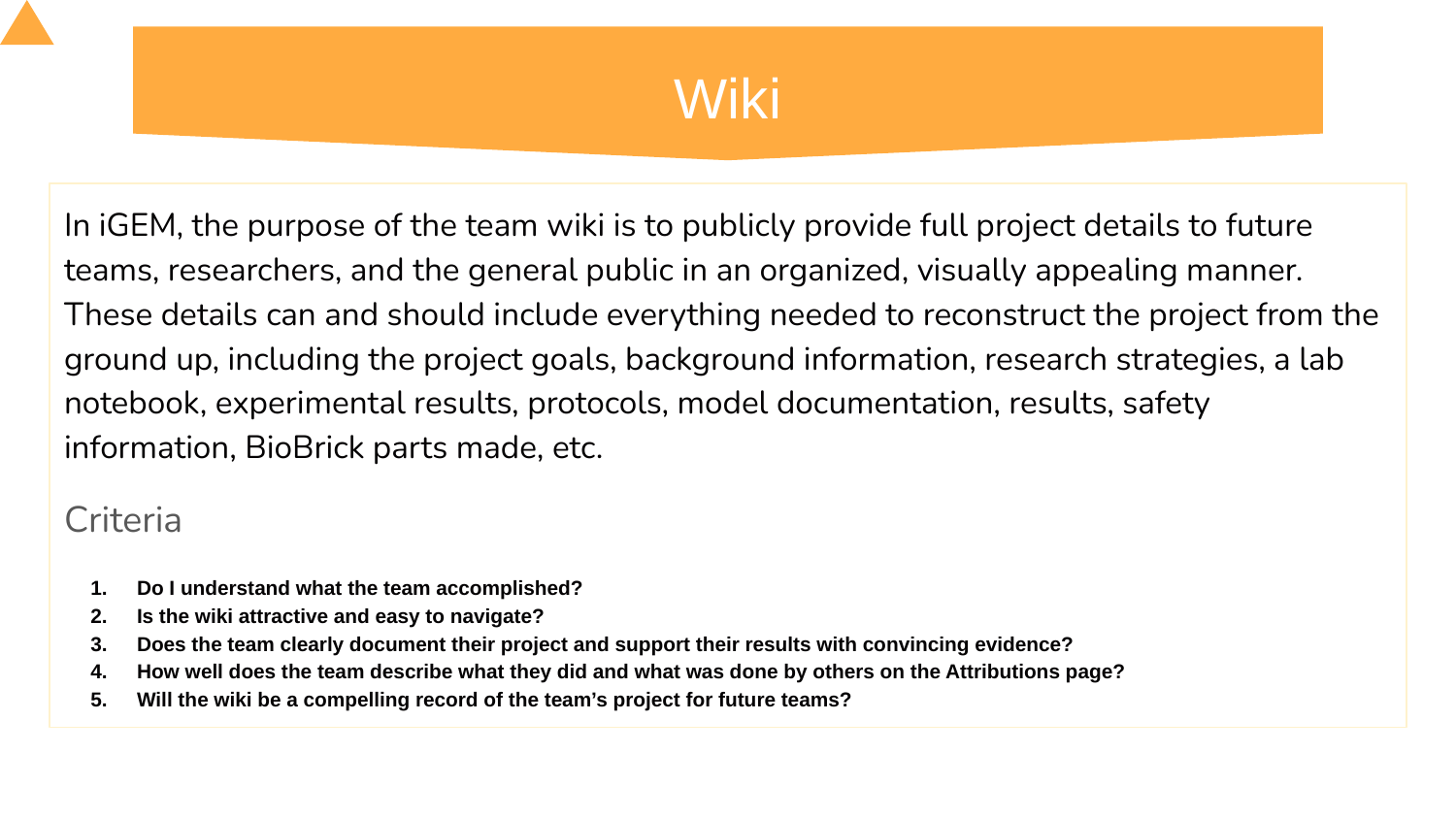

# Wiki
In iGEM, the purpose of the team wiki is to publicly provide full project details to future teams, researchers, and the general public in an organized, visually appealing manner.
These details can and should include everything needed to reconstruct the project from the ground up, including the project goals, background information, research strategies, a lab notebook, experimental results, protocols, model documentation, results, safety information, BioBrick parts made, etc.
Criteria
Do I understand what the team accomplished?
Is the wiki attractive and easy to navigate?
Does the team clearly document their project and support their results with convincing evidence?
How well does the team describe what they did and what was done by others on the Attributions page?
Will the wiki be a compelling record of the team’s project for future teams?